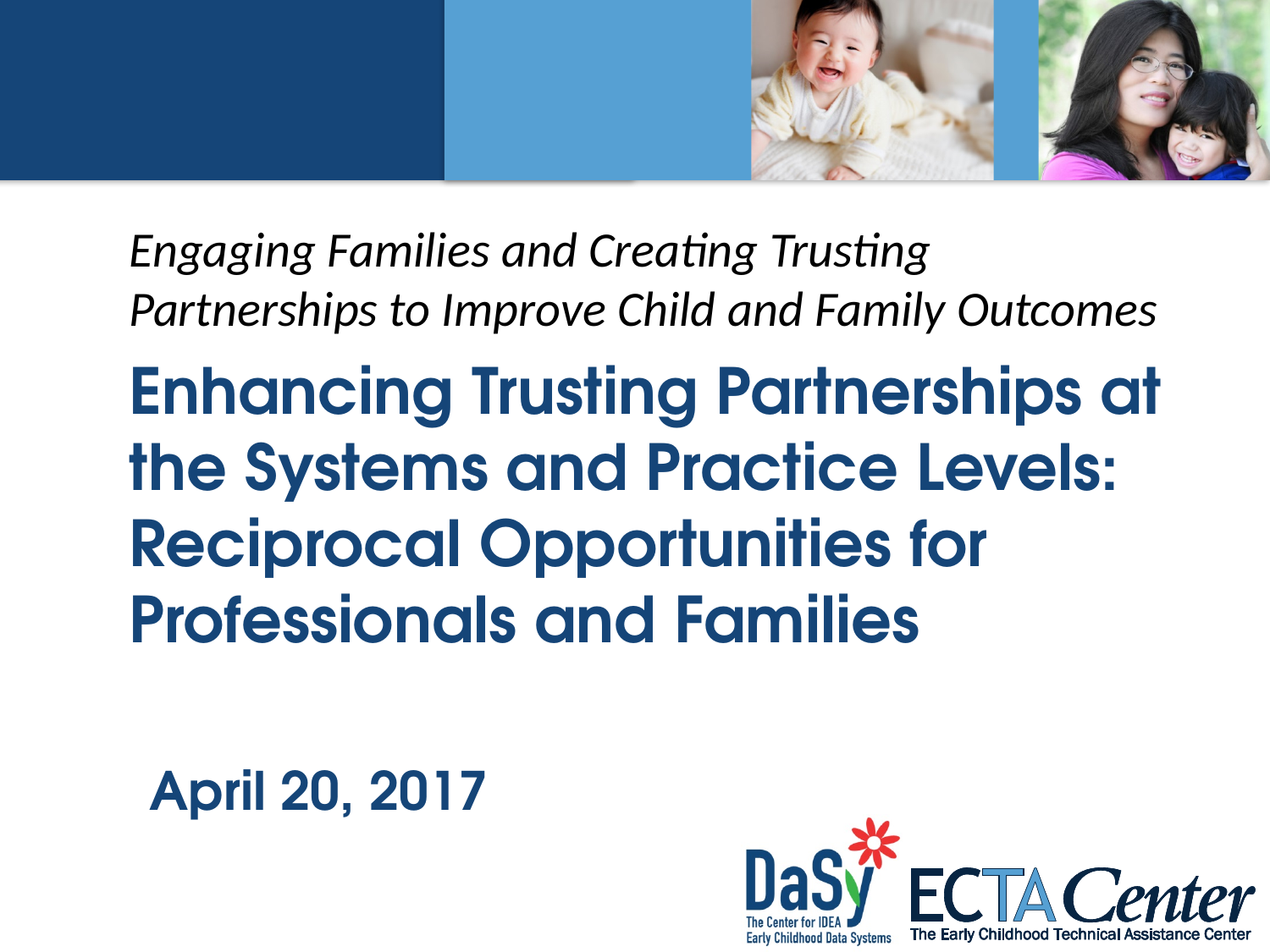

Engaging Families and Creating Trusting Partnerships to Improve Child and Family Outcomes
# Enhancing Trusting Partnerships at the Systems and Practice Levels: Reciprocal Opportunities for Professionals and Families
April 20, 2017